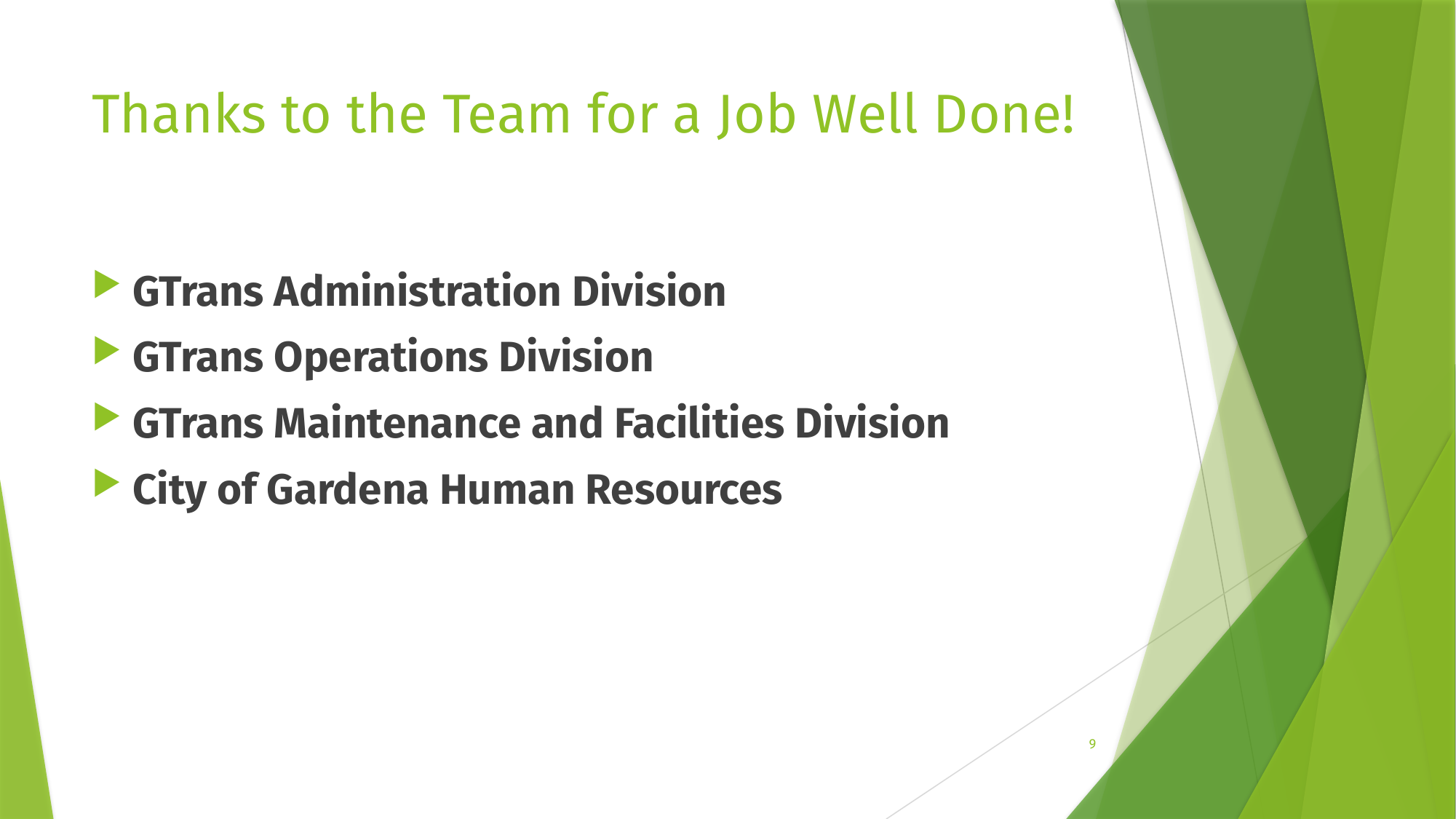

# Thanks to the Team for a Job Well Done!
GTrans Administration Division
GTrans Operations Division
GTrans Maintenance and Facilities Division
City of Gardena Human Resources
9